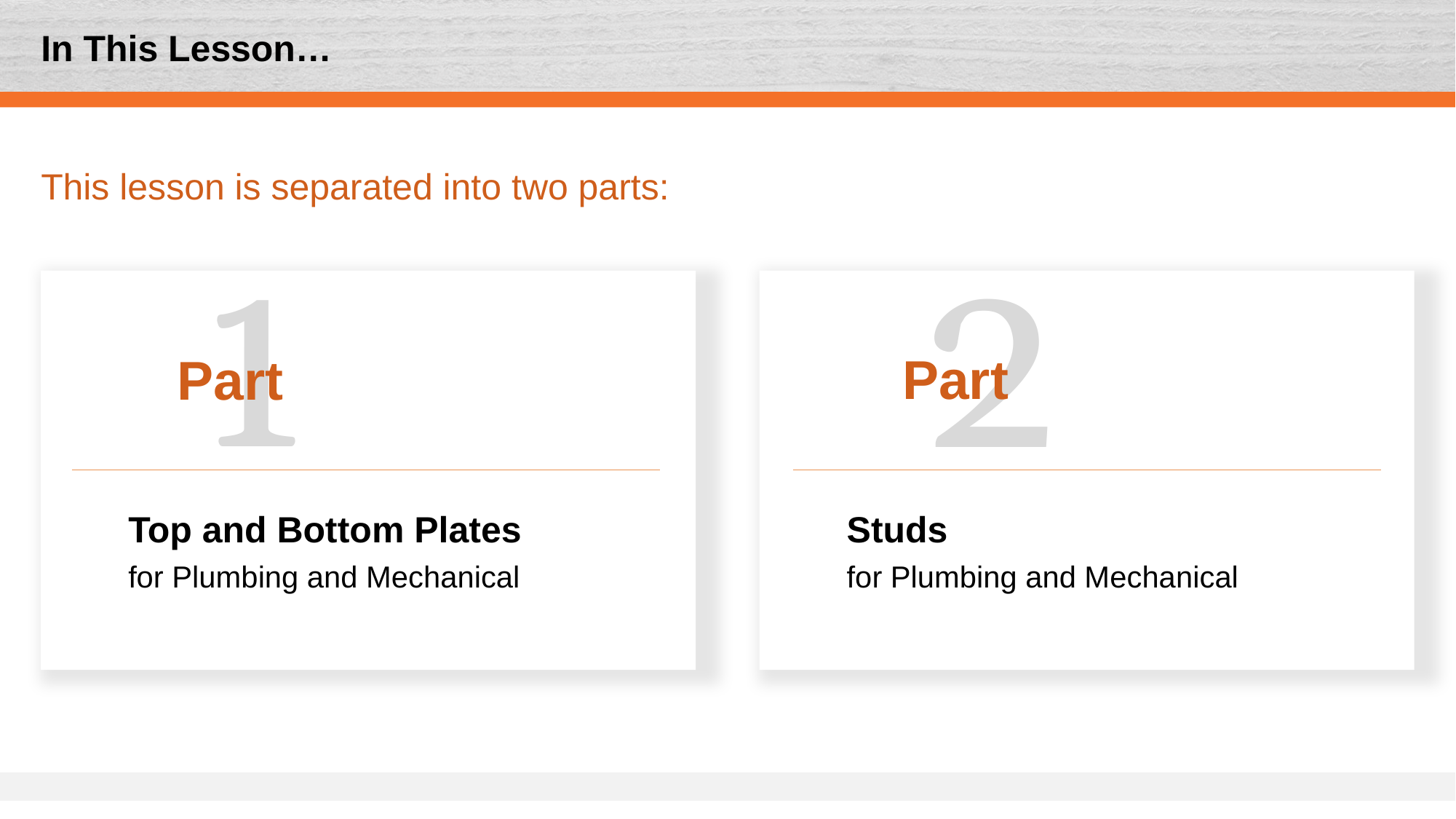

# In This Lesson…
This lesson is separated into two parts:
1
2

Part
Part
Top and Bottom Plates
for Plumbing and Mechanical
Studs
for Plumbing and Mechanical